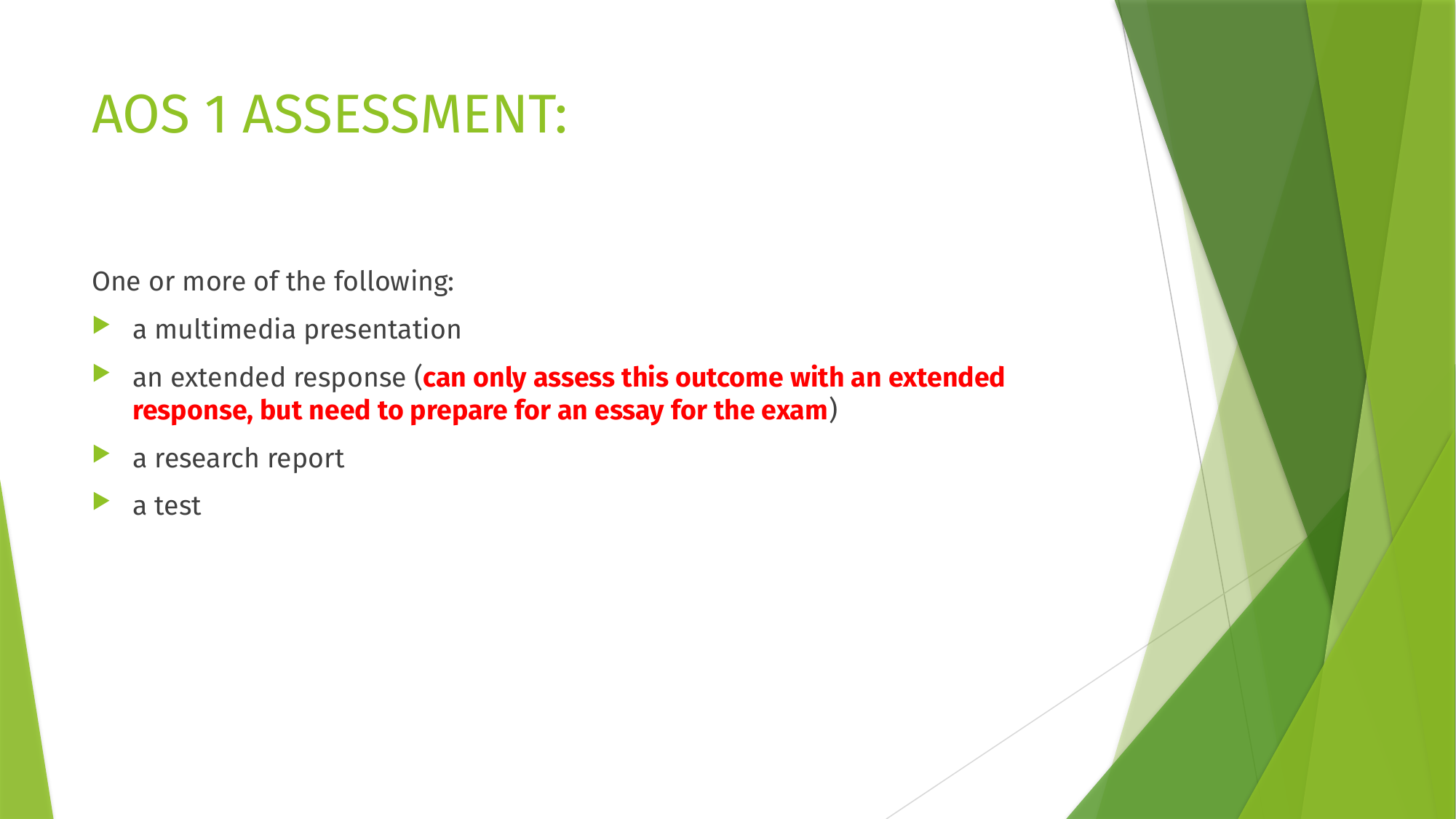

# AOS 1 ASSESSMENT:
One or more of the following:
a multimedia presentation
an extended response (can only assess this outcome with an extended response, but need to prepare for an essay for the exam)
a research report
a test